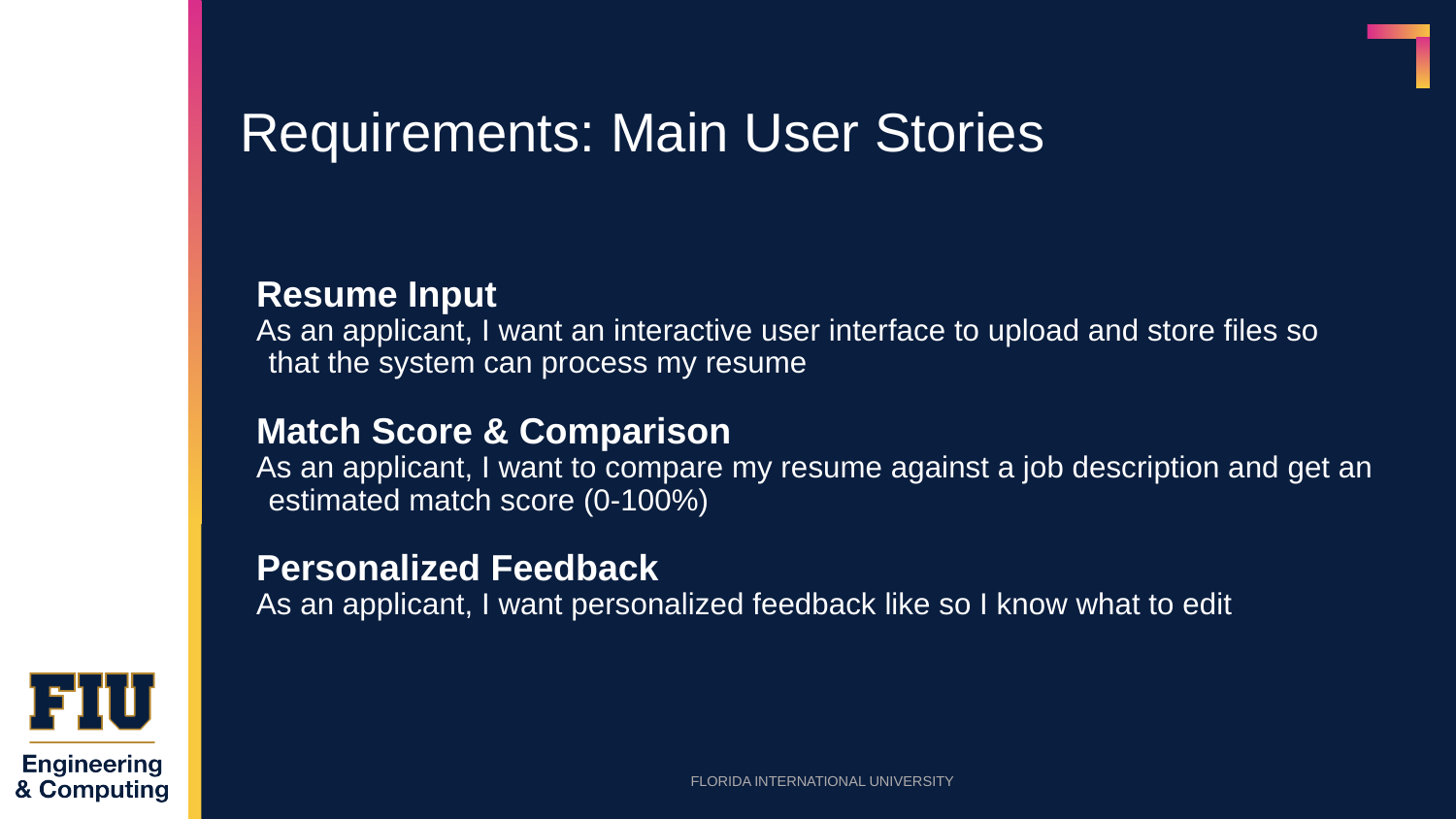

# Requirements: Main User Stories
Resume Input
As an applicant, I want an interactive user interface to upload and store files so that the system can process my resume

Match Score & Comparison
As an applicant, I want to compare my resume against a job description and get an estimated match score (0-100%)

Personalized Feedback
As an applicant, I want personalized feedback like so I know what to edit